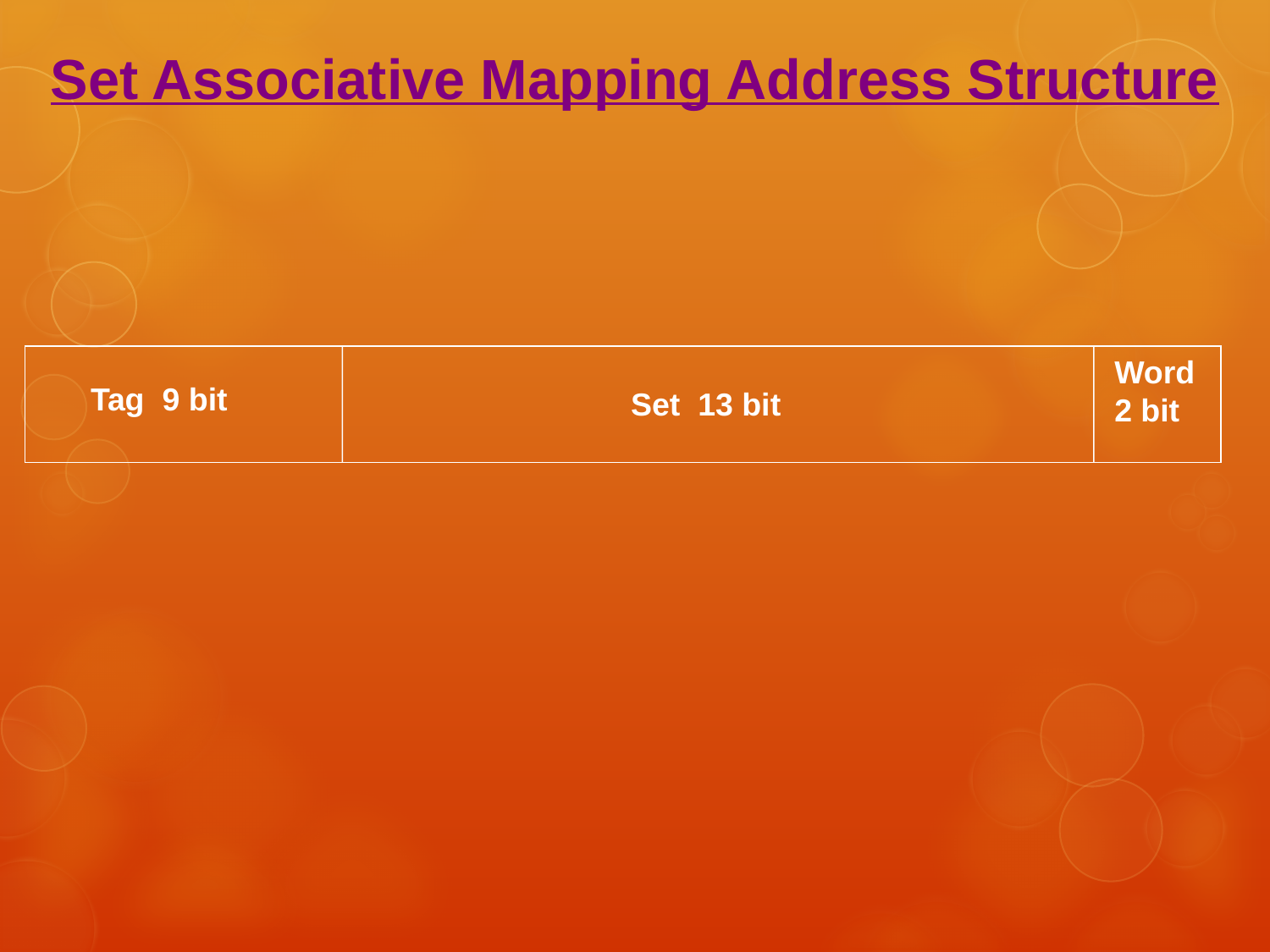

# Set Associative Mapping Address Structure

Word
2 bit
Tag  9 bit
Set  13 bit